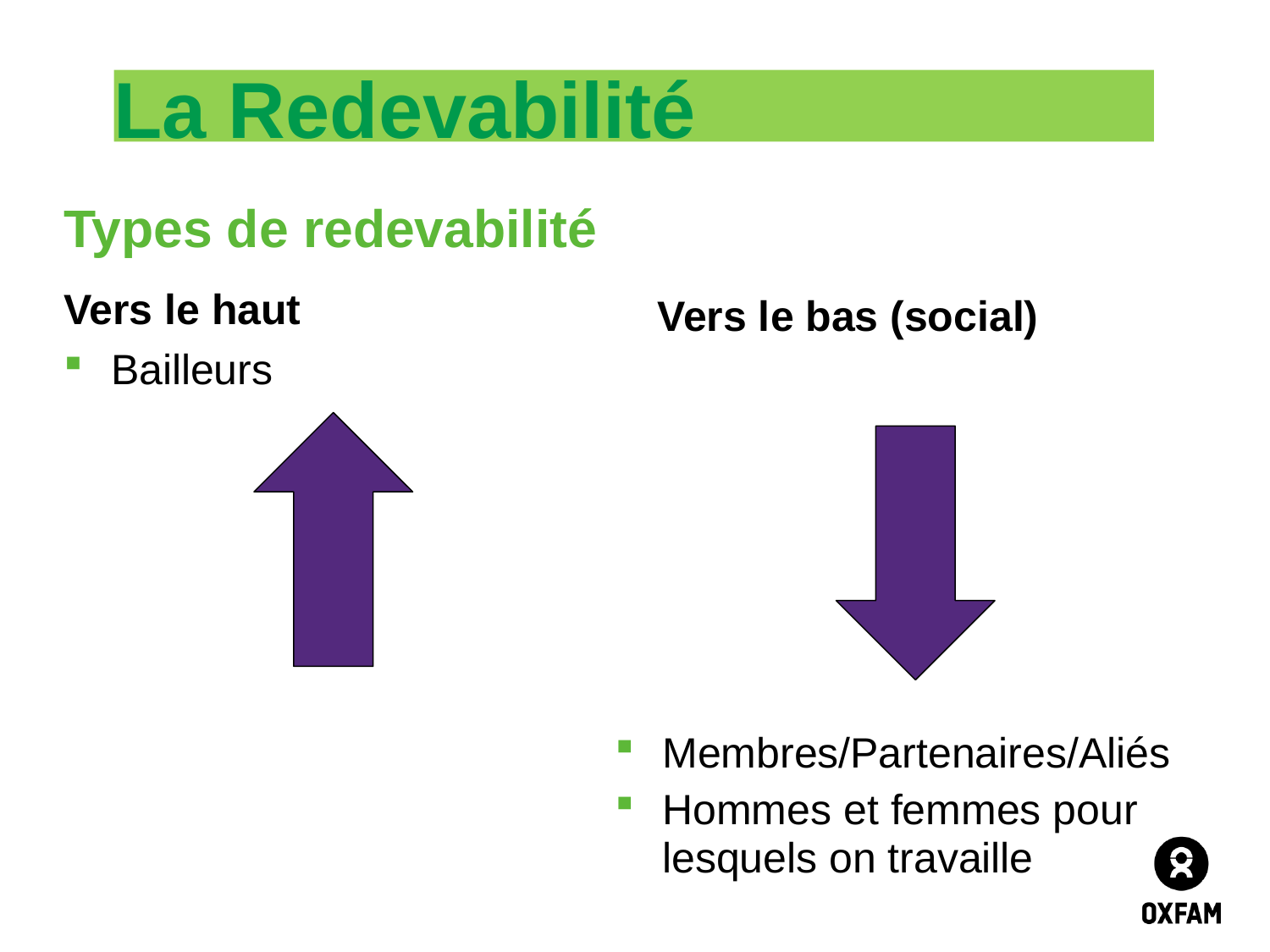

La Redevabilité
# Types de redevabilité
Vers le haut
Vers le bas (social)
Bailleurs

Membres/Partenaires/Aliés
Hommes et femmes pour lesquels on travaille